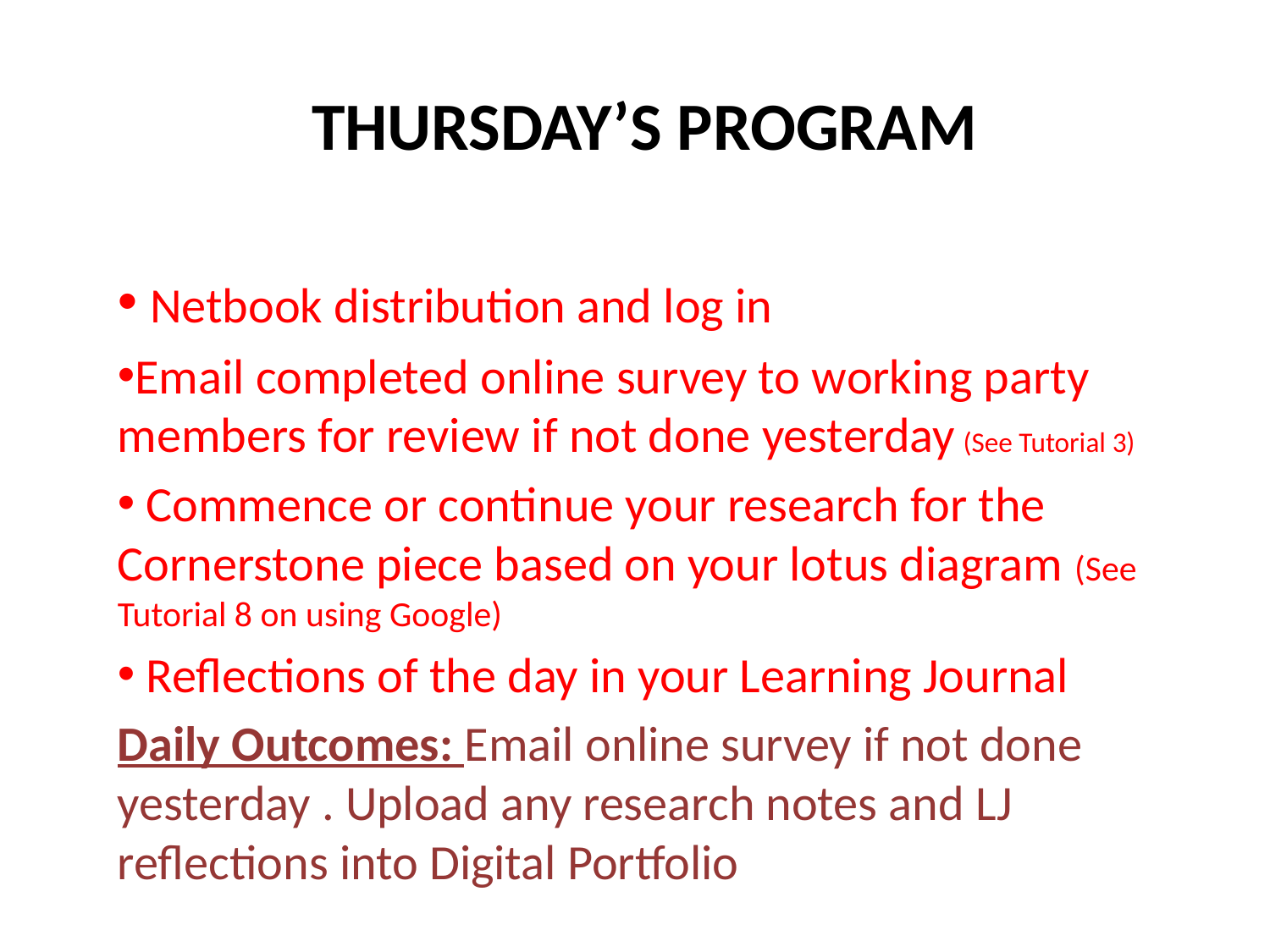

# Thursday’s program
 Netbook distribution and log in
Email completed online survey to working party members for review if not done yesterday (See Tutorial 3)
 Commence or continue your research for the Cornerstone piece based on your lotus diagram (See Tutorial 8 on using Google)
 Reflections of the day in your Learning Journal
Daily Outcomes: Email online survey if not done yesterday . Upload any research notes and LJ reflections into Digital Portfolio